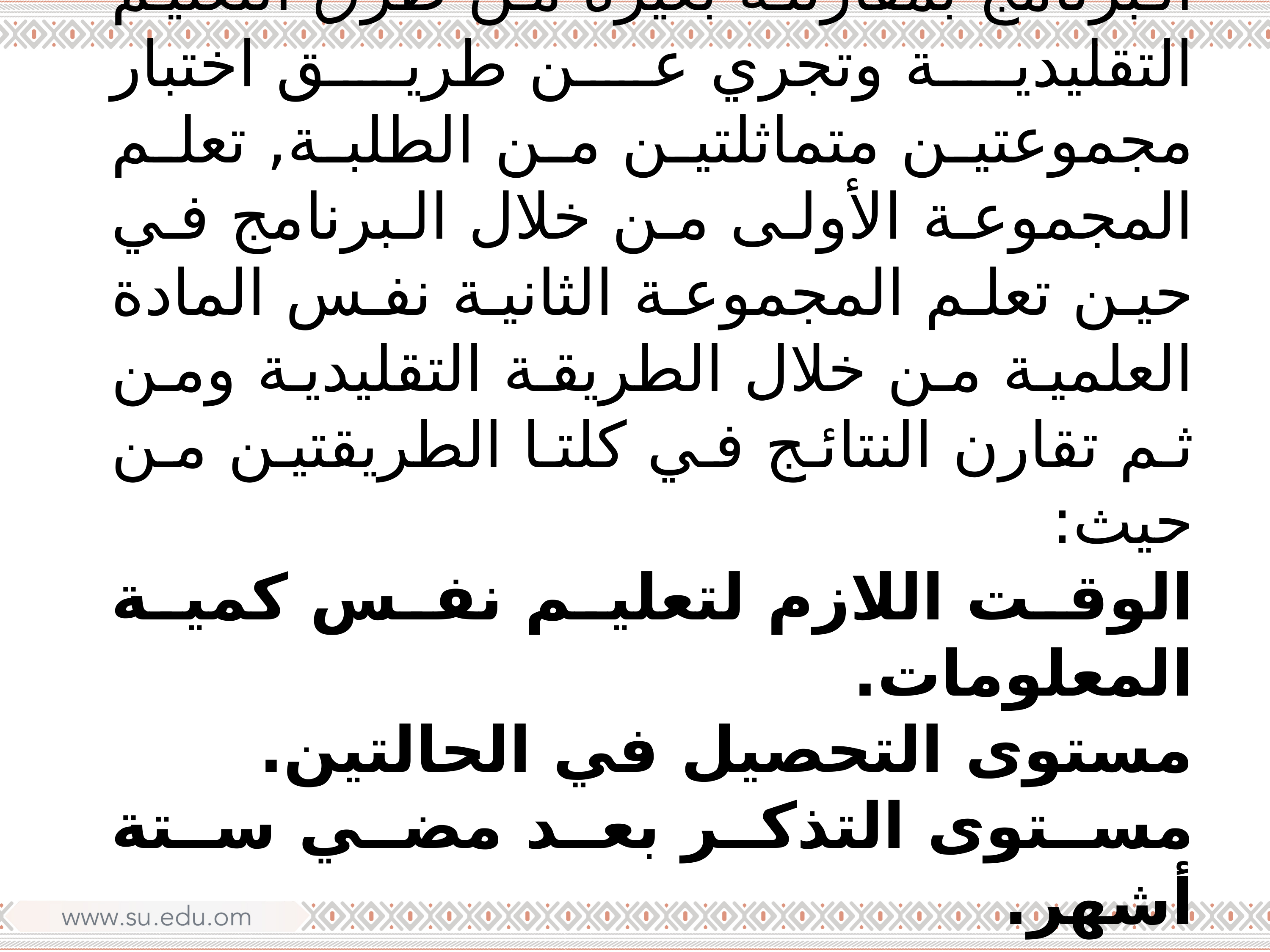

التقويم الخارجي:
وفي التقويم الخارجي تقاس فاعلية البرنامج بمقارنته بغيره من طرق التعليم التقليدية وتجري عن طريق اختبار مجموعتين متماثلتين من الطلبة, تعلم المجموعة الأولى من خلال البرنامج في حين تعلم المجموعة الثانية نفس المادة العلمية من خلال الطريقة التقليدية ومن ثم تقارن النتائج في كلتا الطريقتين من حيث:
الوقت اللازم لتعليم نفس كمية المعلومات.
مستوى التحصيل في الحالتين.
مستوى التذكر بعد مضي ستة أشهر.
وفي حالة ثبات تفوق التعليم المبرمج في الجوانب الثلاث السابقة يمكن اعتماد البرنامج.